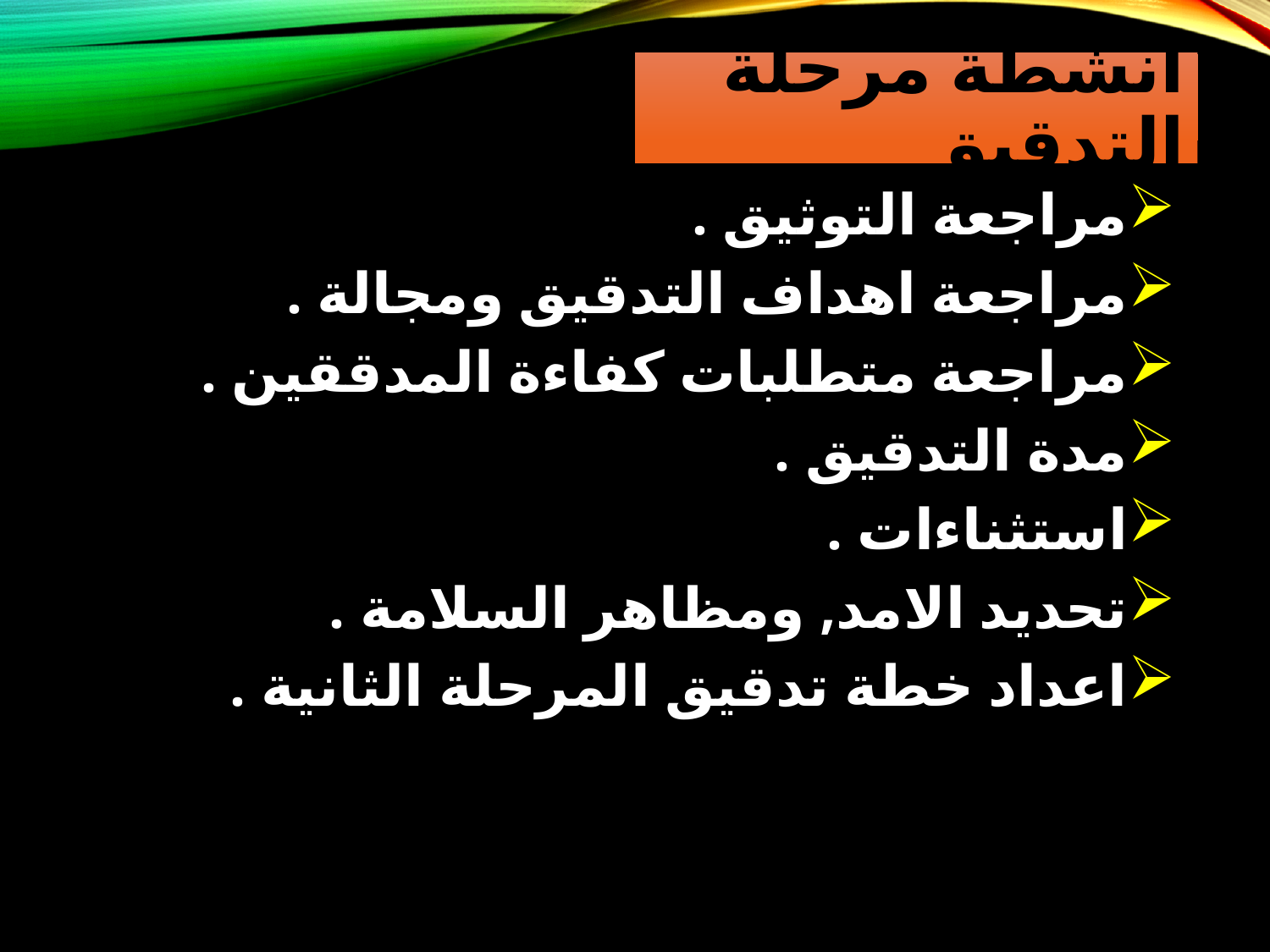

# انشطة مرحلة التدقيق
مراجعة التوثيق .
مراجعة اهداف التدقيق ومجالة .
مراجعة متطلبات كفاءة المدققين .
مدة التدقيق .
استثناءات .
تحديد الامد, ومظاهر السلامة .
اعداد خطة تدقيق المرحلة الثانية .